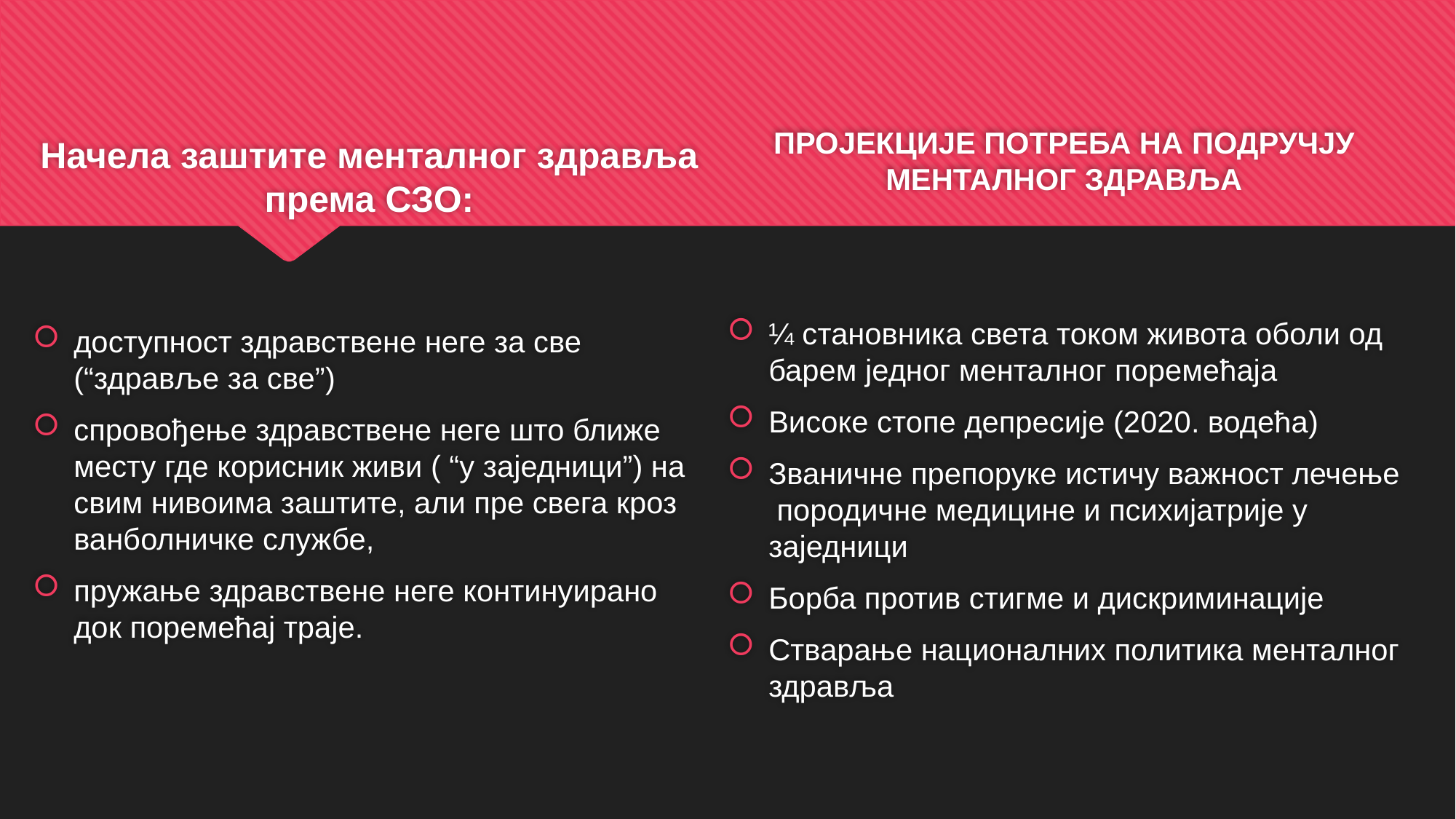

Начела заштите менталног здравља према СЗО:

доступност здравствене неге за све (“здравље за све”)
спровођење здравствене неге што ближе месту где корисник живи ( “у заједници”) на свим нивоима заштите, али пре свега кроз ванболничке службе,
пружање здравствене неге континуирано док поремећај траје.

ПРОЈЕКЦИЈЕ ПОТРЕБА НА ПОДРУЧЈУ МЕНТАЛНОГ ЗДРАВЉА

¼ становника света током живота оболи од барем једног менталног поремећаја
Високе стопе депресије (2020. водећа)
Званичне препоруке истичу важност лечење  породичне медицине и психијатрије у заједници
Борба против стигме и дискриминације
Стварање националних политика менталног здравља